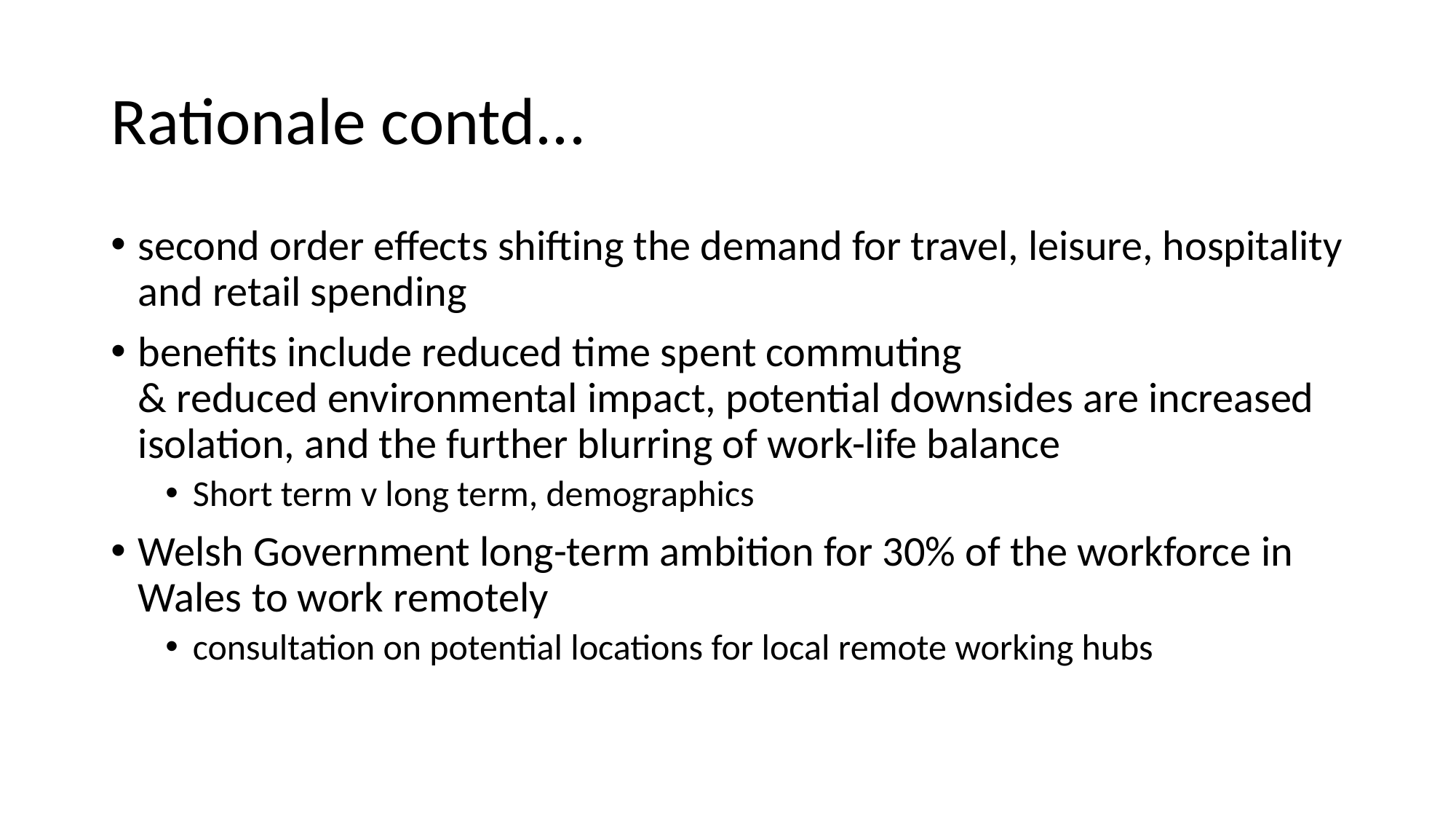

# Rationale contd...
second order effects shifting the demand for travel, leisure, hospitality and retail spending
benefits include reduced time spent commuting & reduced environmental impact, potential downsides are increased isolation, and the further blurring of work-life balance
Short term v long term, demographics
Welsh Government long-term ambition for 30% of the workforce in Wales to work remotely
consultation on potential locations for local remote working hubs